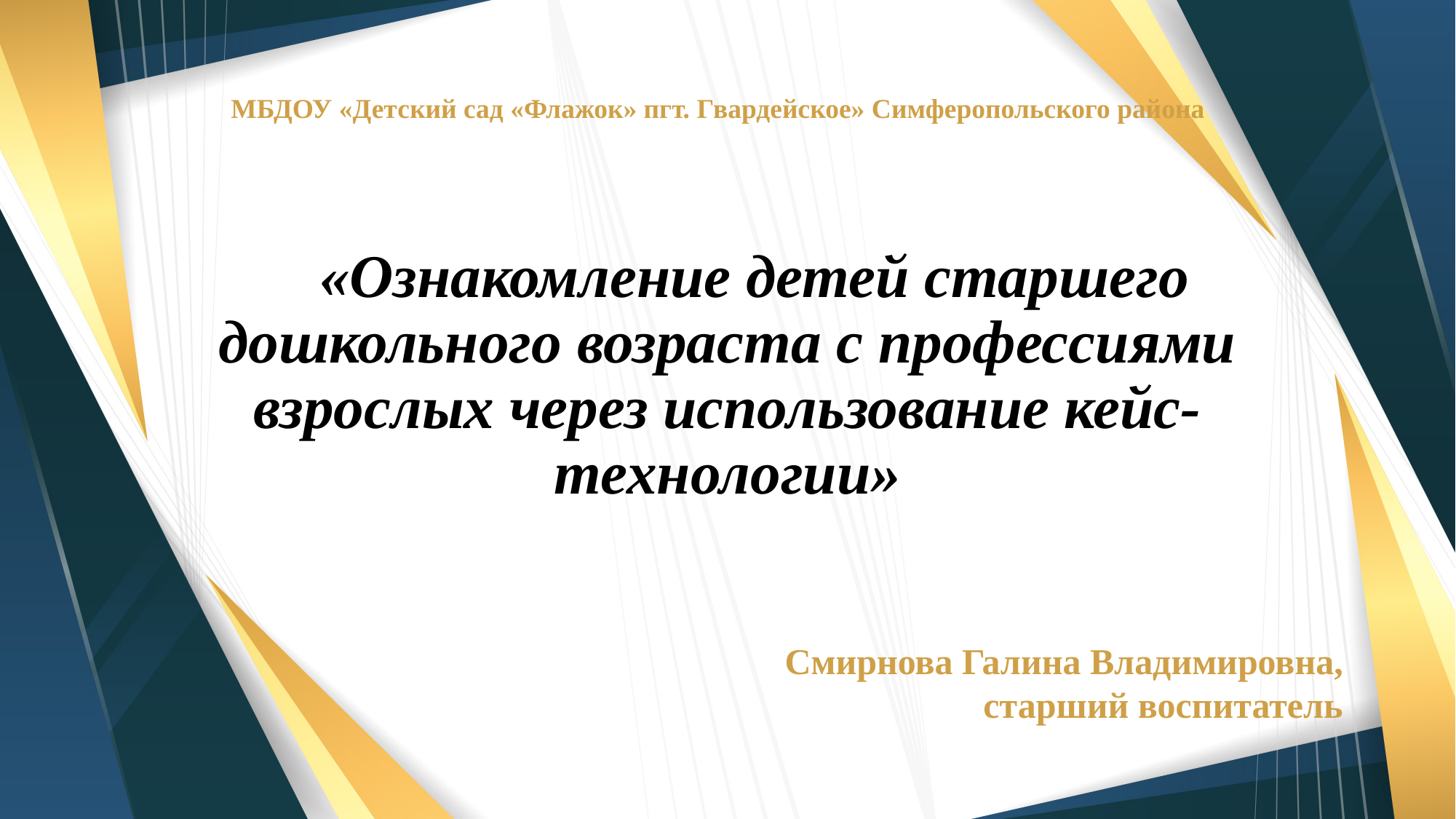

МБДОУ «Детский сад «Флажок» пгт. Гвардейское» Симферопольского района
# «Ознакомление детей старшего дошкольного возраста с профессиями взрослых через использование кейс-технологии»
Смирнова Галина Владимировна,
старший воспитатель